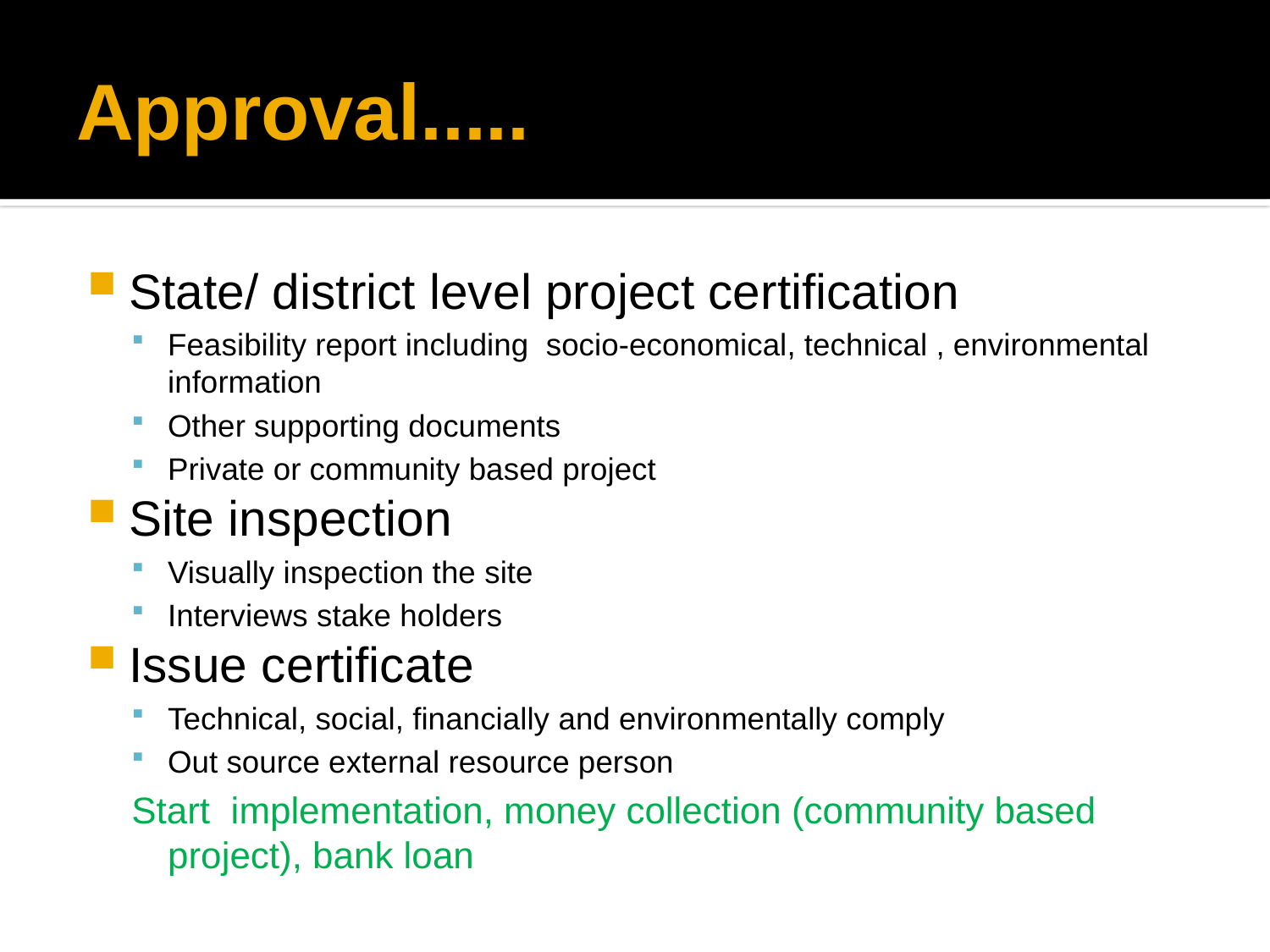

# Approval.....
State/ district level project certification
Feasibility report including  socio-economical, technical , environmental  information
Other supporting documents
Private or community based project
Site inspection
Visually inspection the site
Interviews stake holders
Issue certificate
Technical, social, financially and environmentally comply
Out source external resource person
Start  implementation, money collection (community based project), bank loan